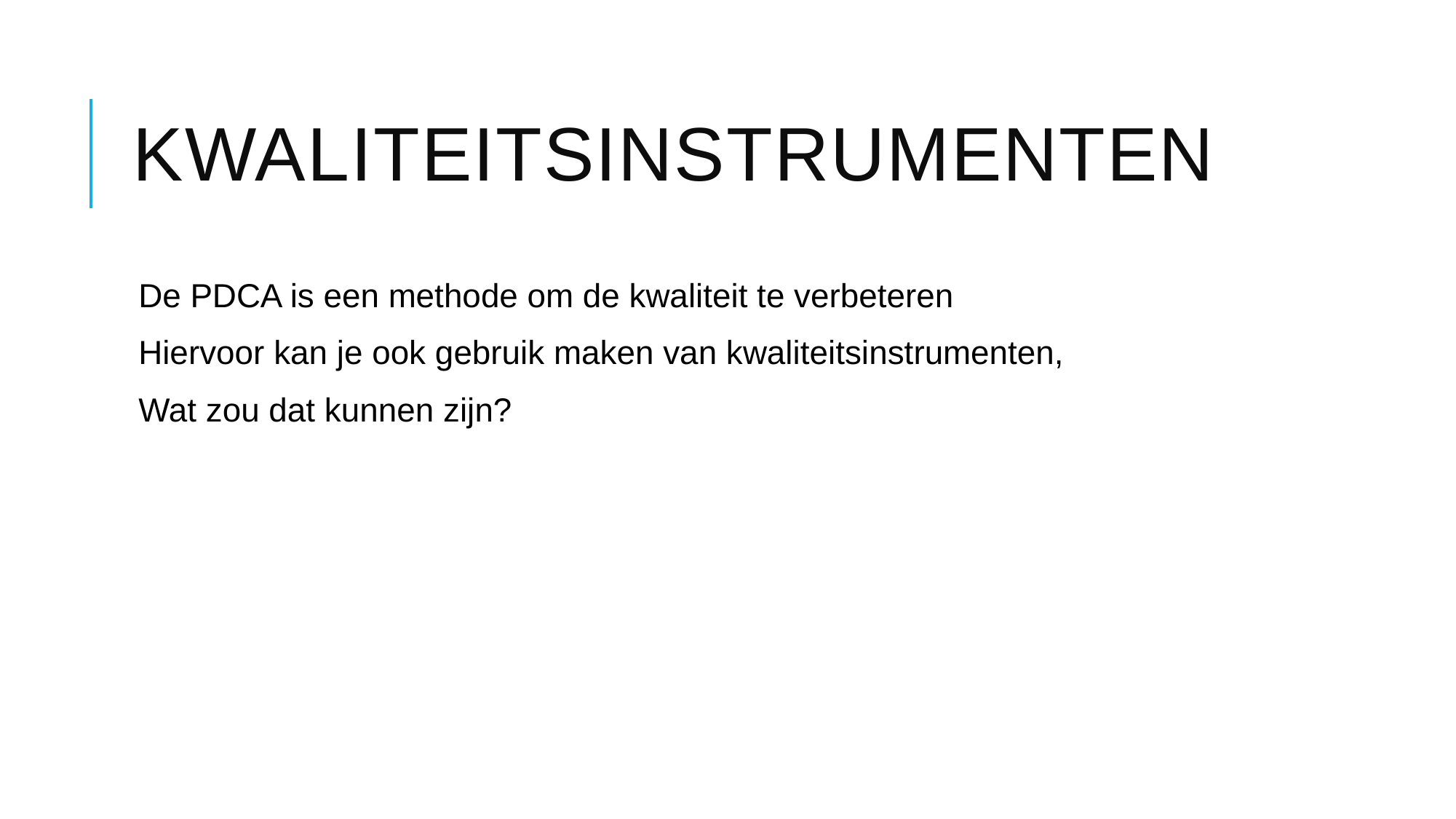

# Kwaliteitsinstrumenten
De PDCA is een methode om de kwaliteit te verbeteren
Hiervoor kan je ook gebruik maken van kwaliteitsinstrumenten,
Wat zou dat kunnen zijn?